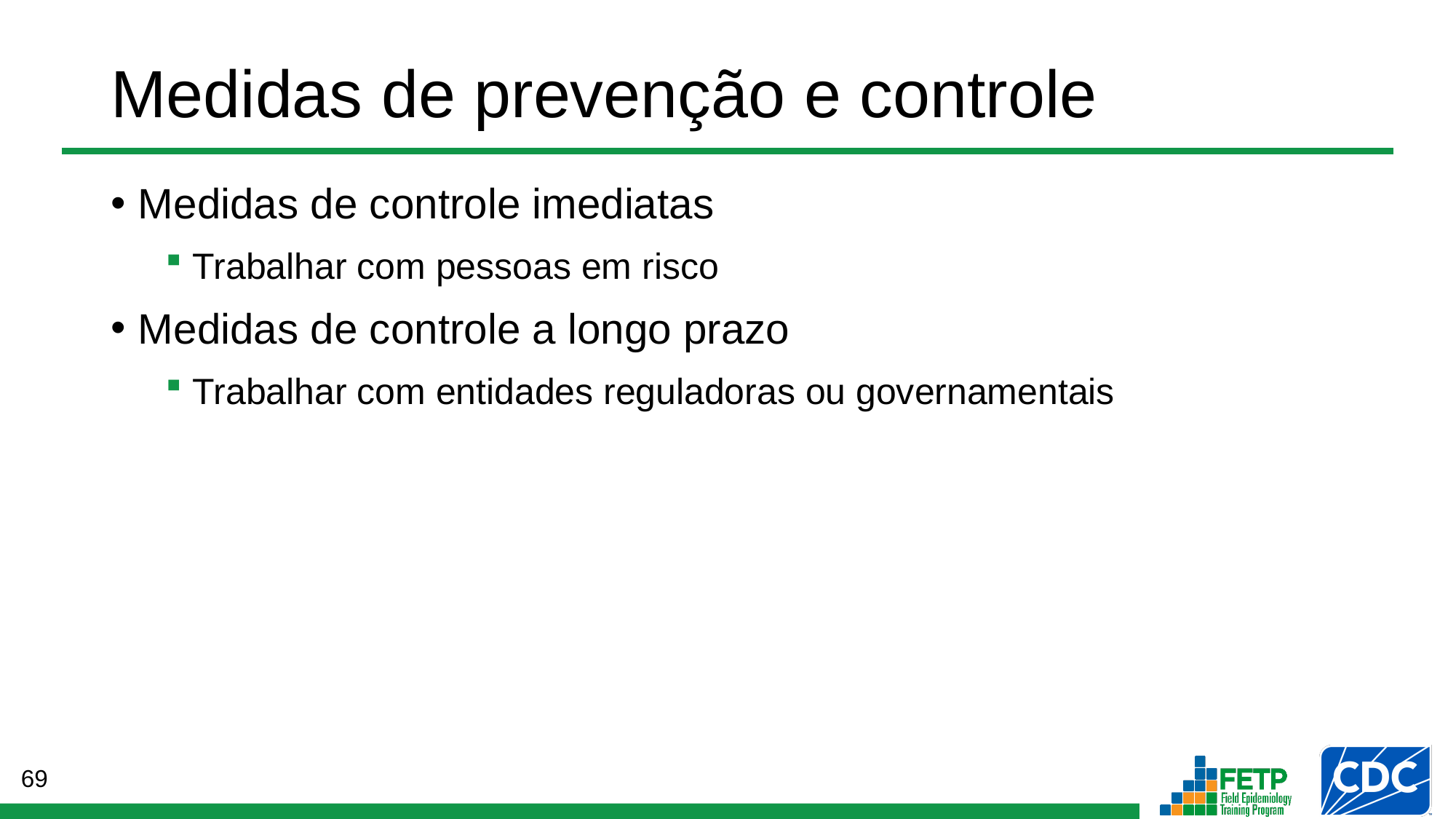

# Medidas de prevenção e controle
Medidas de controle imediatas
Trabalhar com pessoas em risco
Medidas de controle a longo prazo
Trabalhar com entidades reguladoras ou governamentais